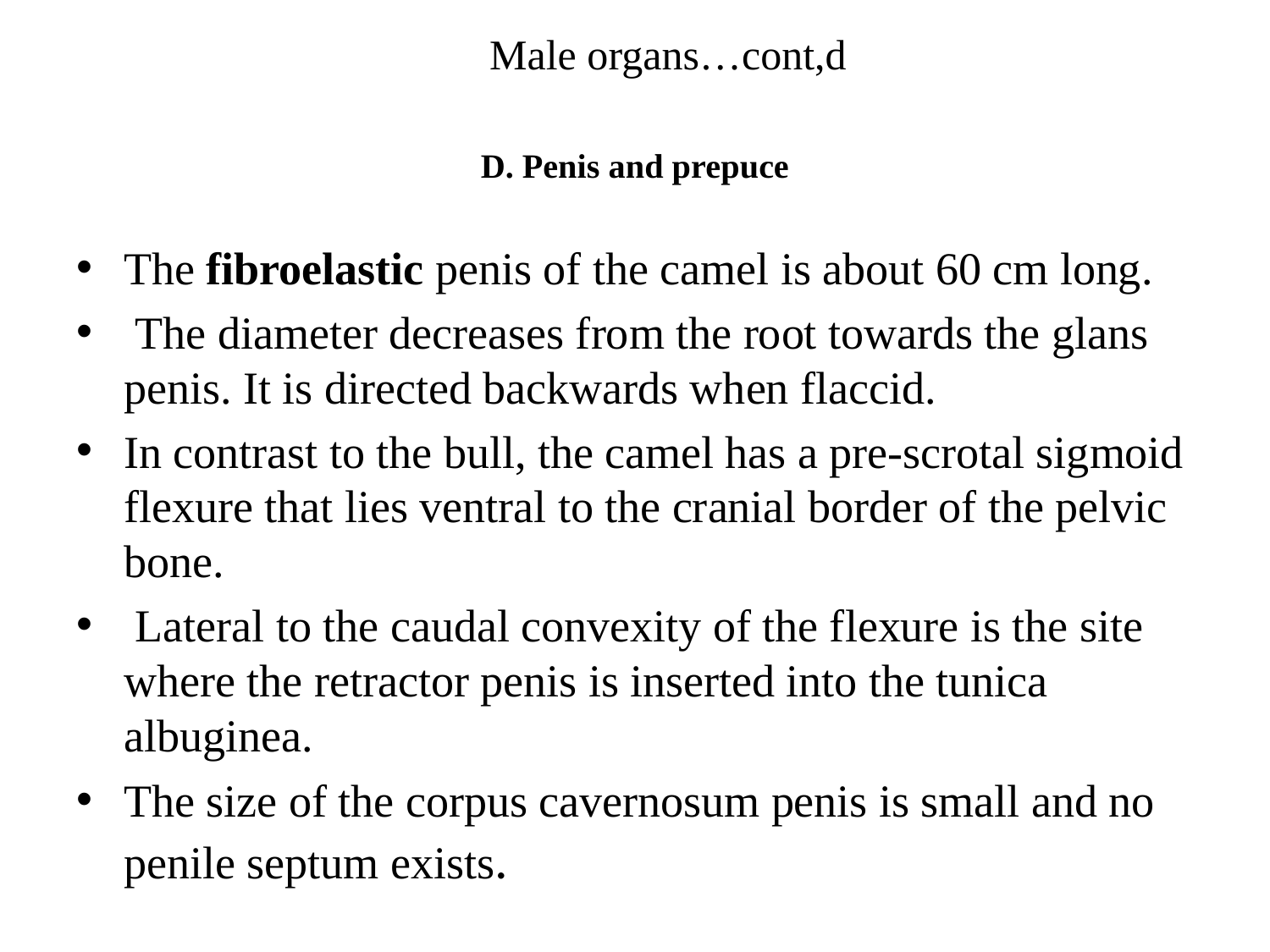

Male organs…cont,d
# D. Penis and prepuce
The fibroelastic penis of the camel is about 60 cm long.
 The diameter decreases from the root towards the glans penis. It is directed backwards when flaccid.
In contrast to the bull, the camel has a pre-scrotal sigmoid flexure that lies ventral to the cranial border of the pelvic bone.
 Lateral to the caudal convexity of the flexure is the site where the retractor penis is inserted into the tunica albuginea.
The size of the corpus cavernosum penis is small and no penile septum exists.